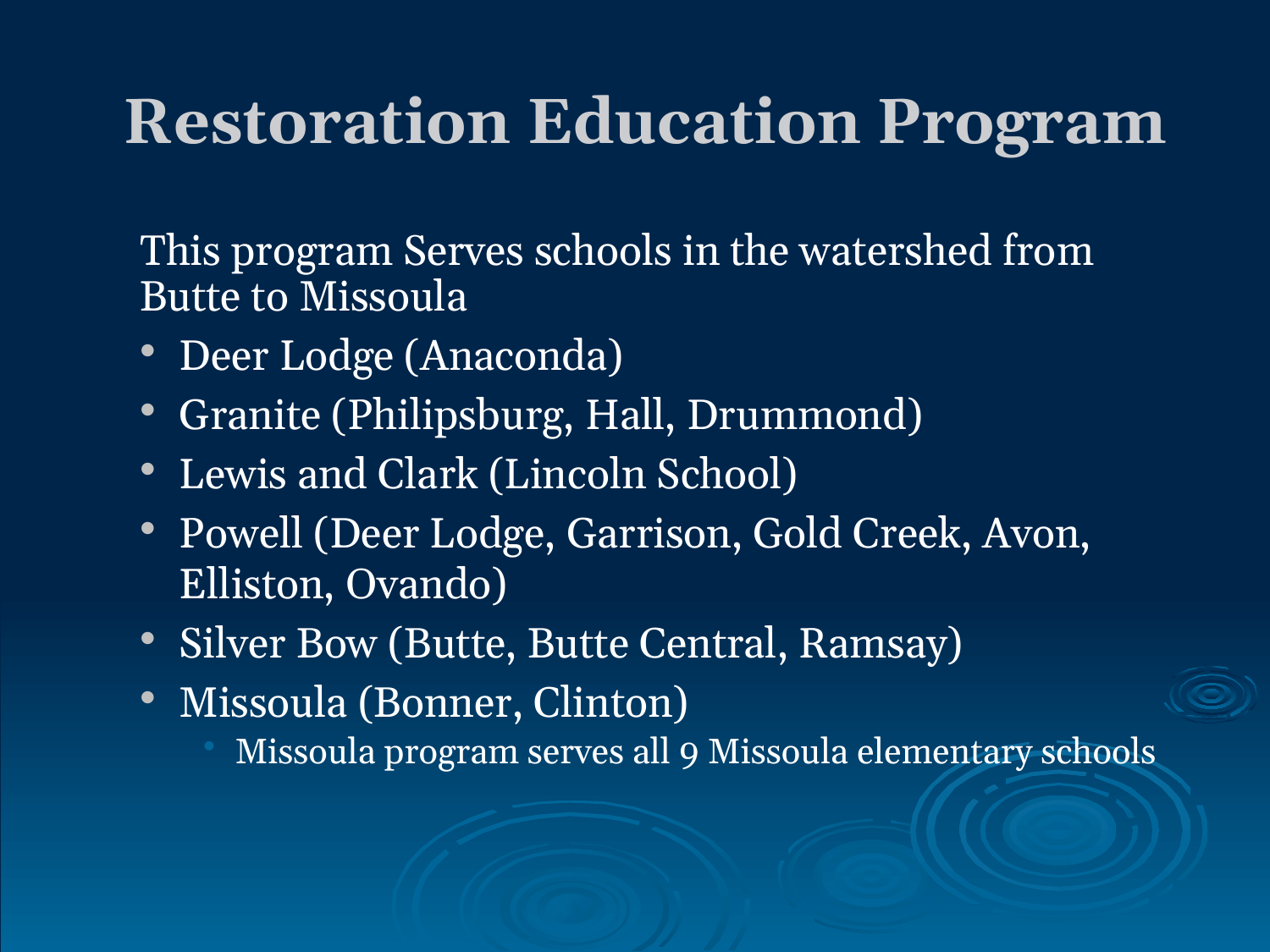

# Restoration Education Program
This program Serves schools in the watershed from Butte to Missoula
Deer Lodge (Anaconda)
Granite (Philipsburg, Hall, Drummond)
Lewis and Clark (Lincoln School)
Powell (Deer Lodge, Garrison, Gold Creek, Avon, Elliston, Ovando)
Silver Bow (Butte, Butte Central, Ramsay)
Missoula (Bonner, Clinton)
Missoula program serves all 9 Missoula elementary schools